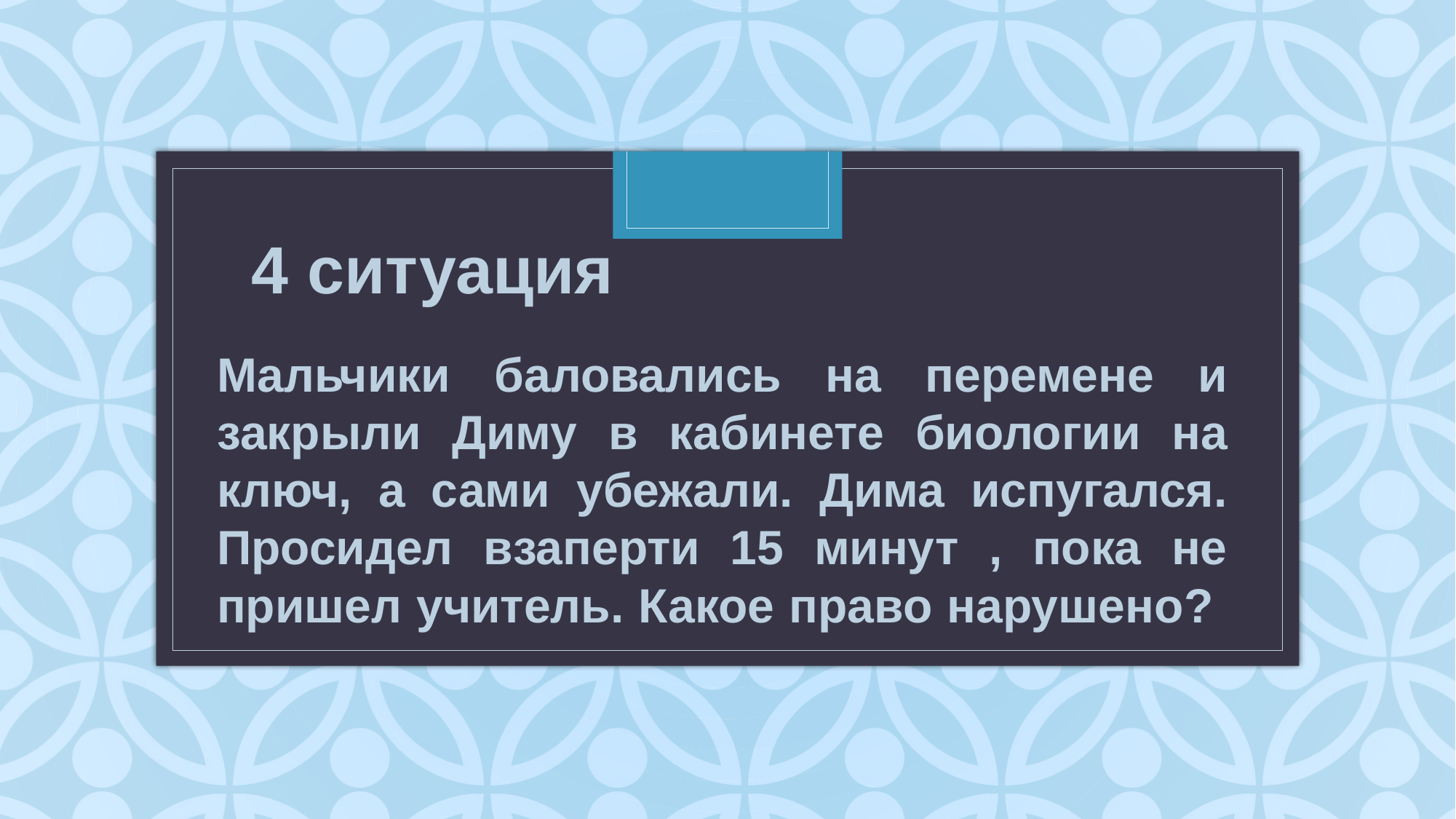

# 4 ситуация
Мальчики баловались на перемене и закрыли Диму в кабинете биологии на ключ, а сами убежали. Дима испугался. Просидел взаперти 15 минут , пока не пришел учитель. Какое право нарушено?